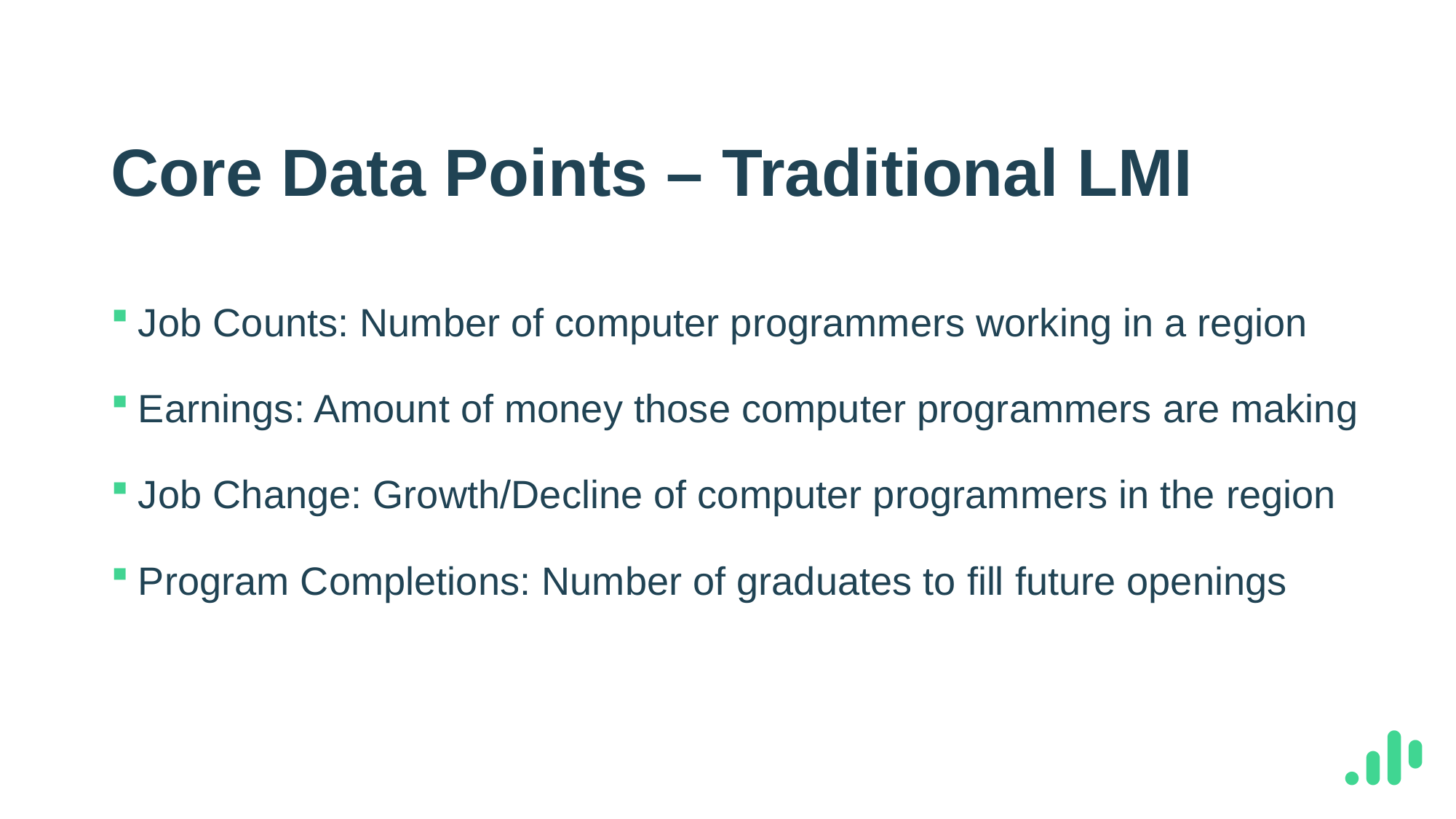

# Core Data Points – Traditional LMI
Job Counts: Number of computer programmers working in a region
Earnings: Amount of money those computer programmers are making
Job Change: Growth/Decline of computer programmers in the region
Program Completions: Number of graduates to fill future openings